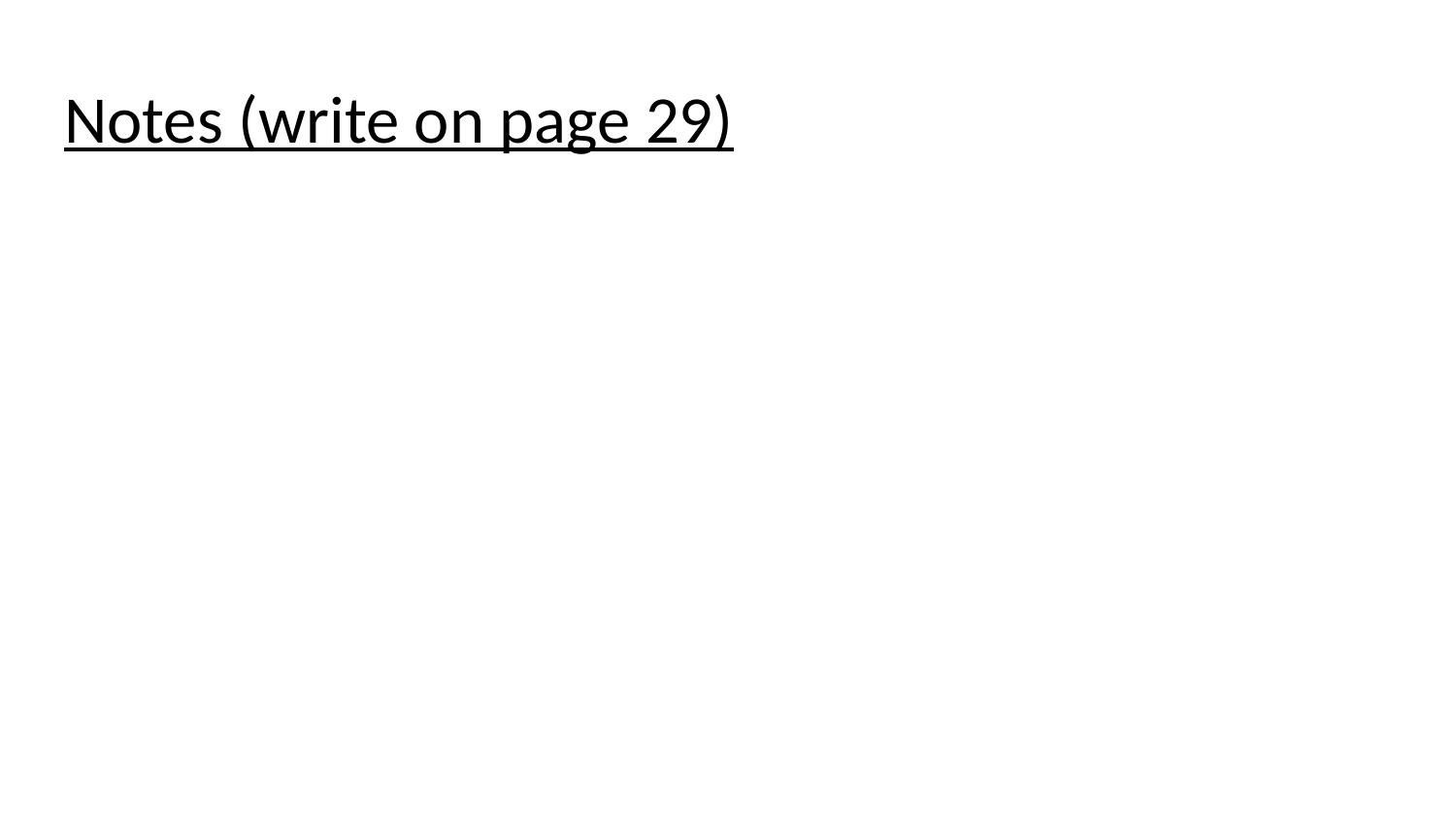

# Notes (write on page 29)
3. Increasing heat makes the atoms move apart so that more of the compound can fit into the liquid.